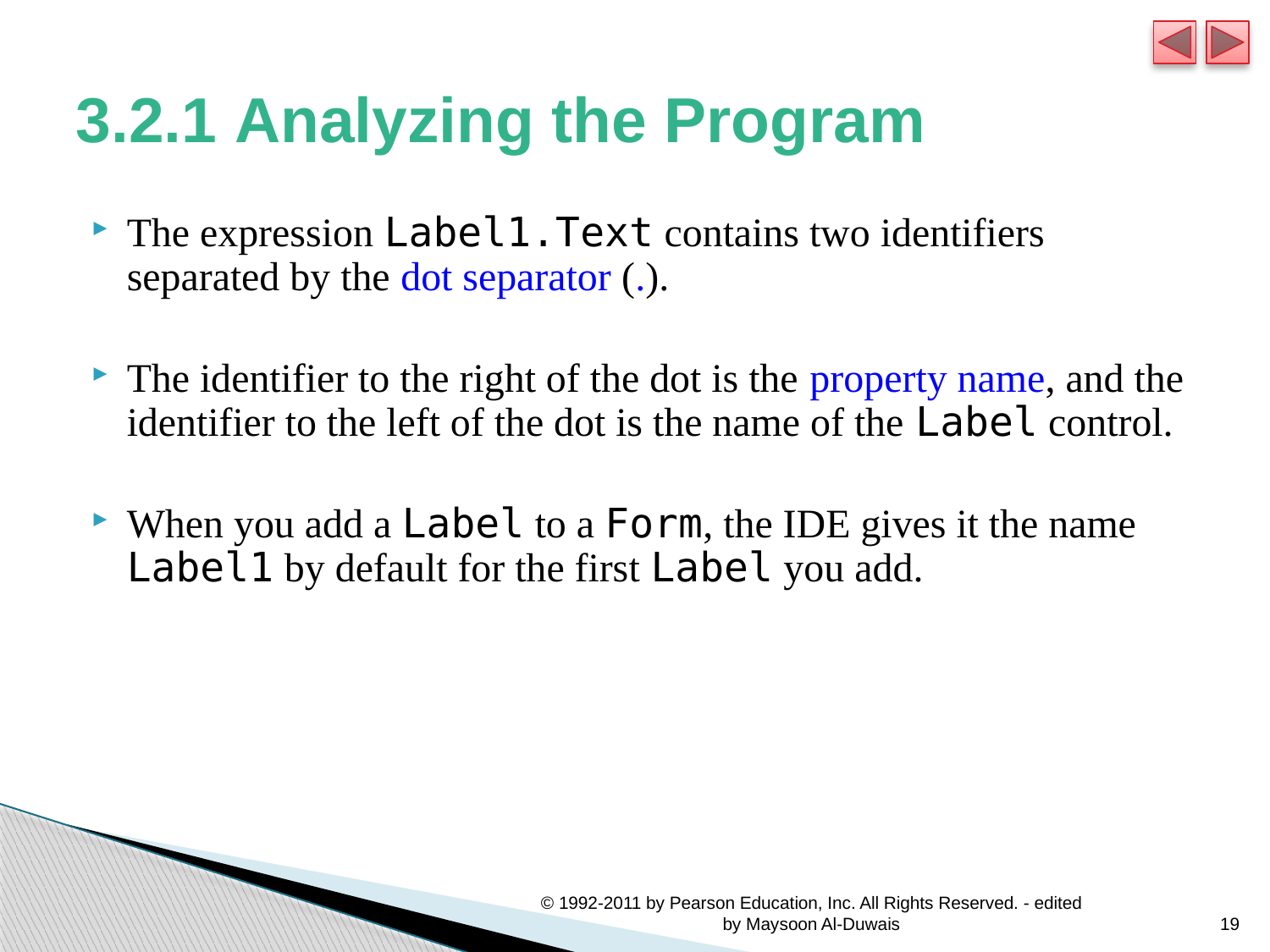

# 3.2.1 Analyzing the Program
The expression Label1.Text contains two identifiers separated by the dot separator (.).

The identifier to the right of the dot is the property name, and the identifier to the left of the dot is the name of the Label control.

When you add a Label to a Form, the IDE gives it the name Label1 by default for the first Label you add.

© 1992-2011 by Pearson Education, Inc. All Rights Reserved. - edited by Maysoon Al-Duwais
19